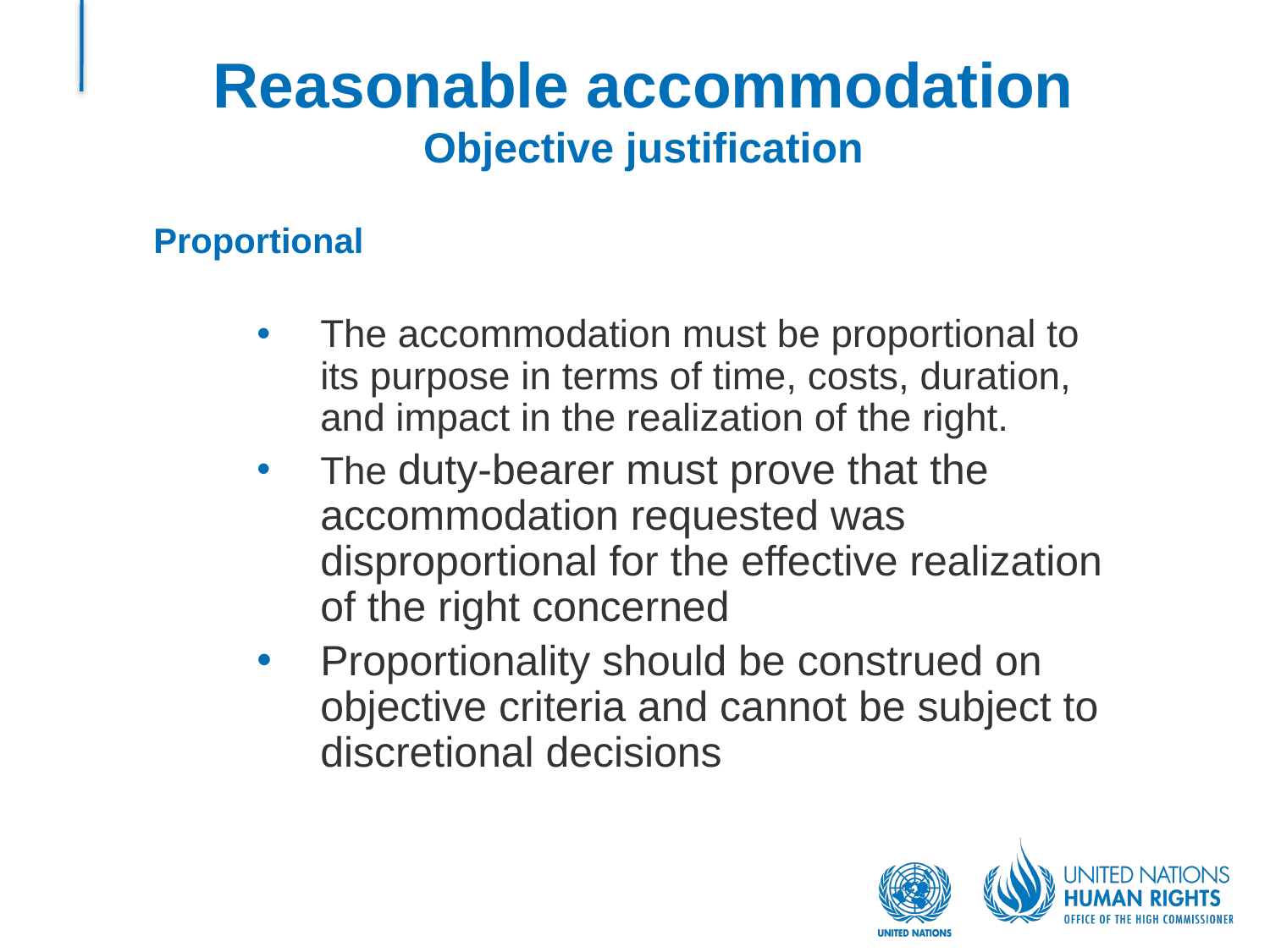

# Reasonable accommodation Objective justification
Proportional

The accommodation must be proportional to its purpose in terms of time, costs, duration, and impact in the realization of the right.
The duty-bearer must prove that the accommodation requested was disproportional for the effective realization of the right concerned
Proportionality should be construed on objective criteria and cannot be subject to discretional decisions